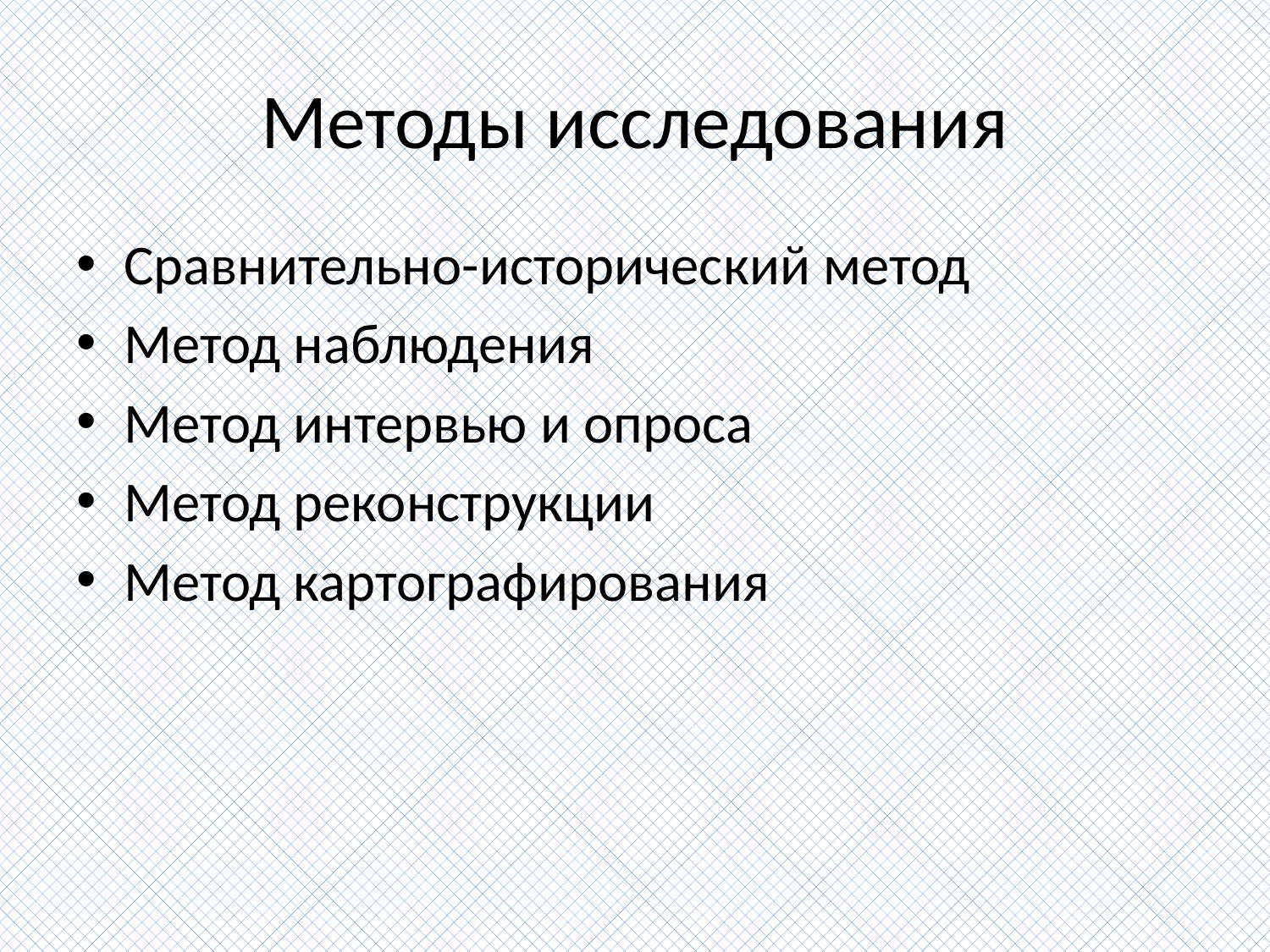

# Методы исследования
Сравнительно-исторический метод
Метод наблюдения
Метод интервью и опроса
Метод реконструкции
Метод картографирования